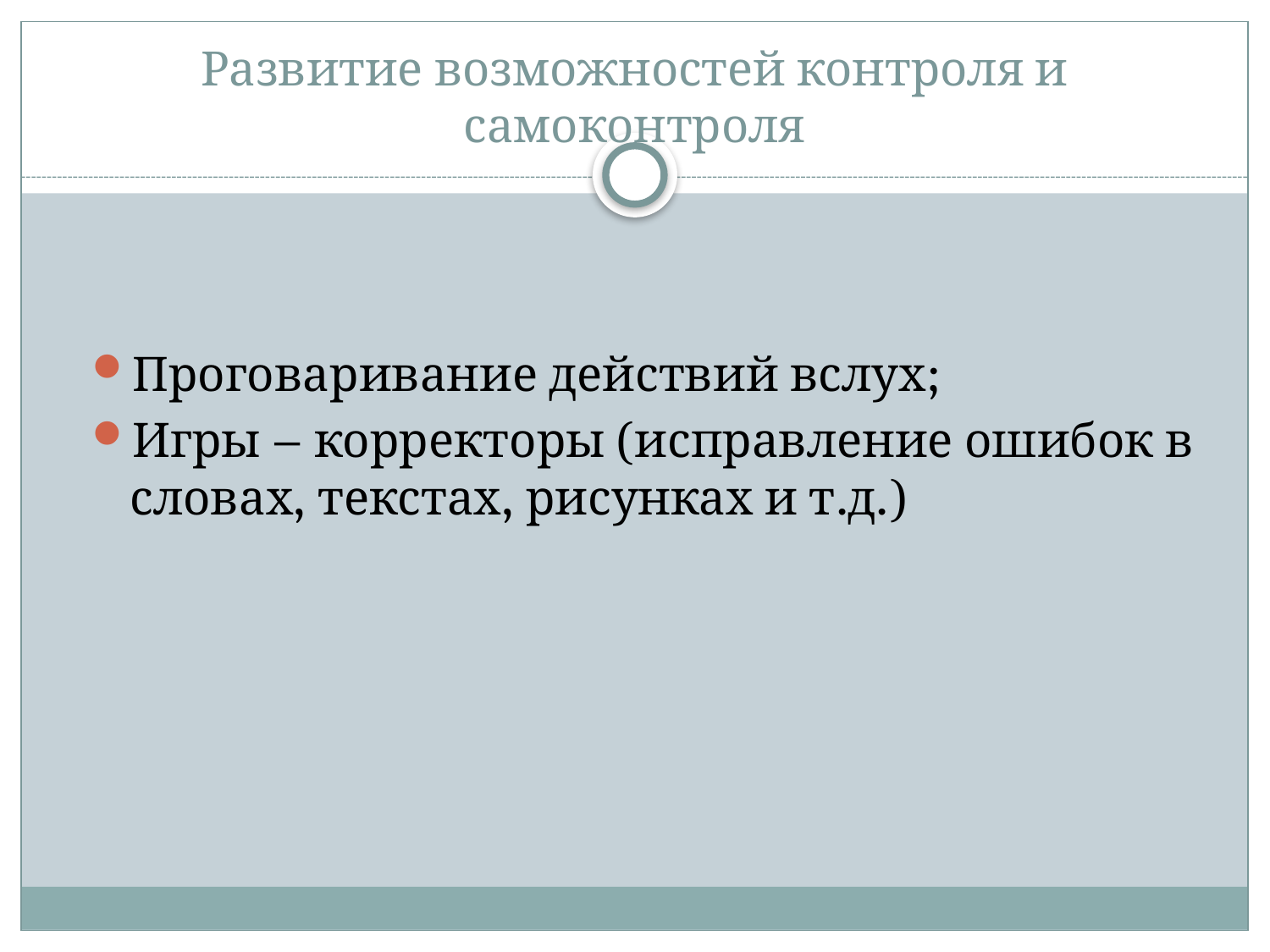

# Развитие возможностей контроля и самоконтроля
Проговаривание действий вслух;
Игры – корректоры (исправление ошибок в словах, текстах, рисунках и т.д.)